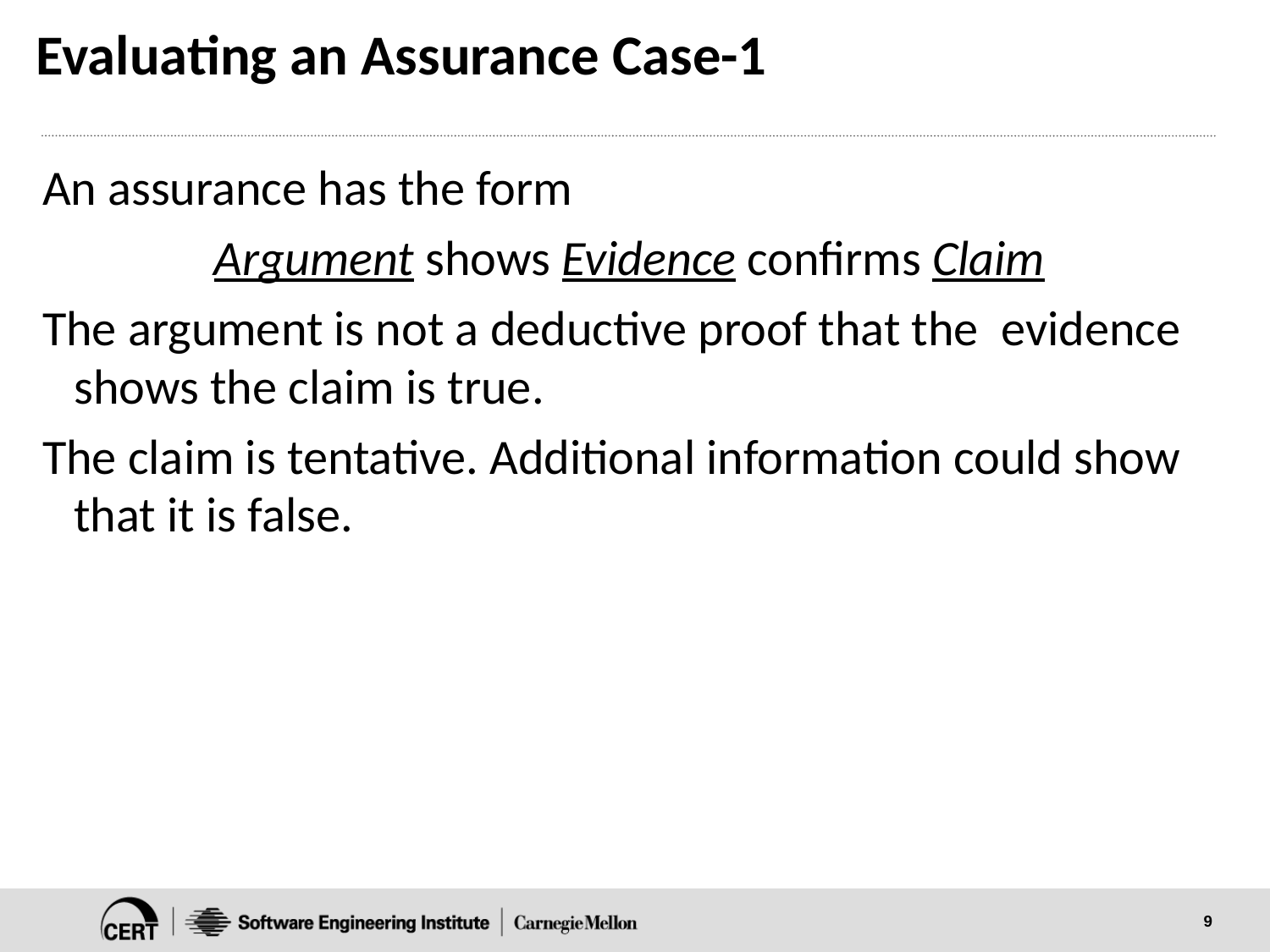

# Evaluating an Assurance Case-1
An assurance has the form
Argument shows Evidence confirms Claim
The argument is not a deductive proof that the  evidence shows the claim is true.
The claim is tentative. Additional information could show that it is false.